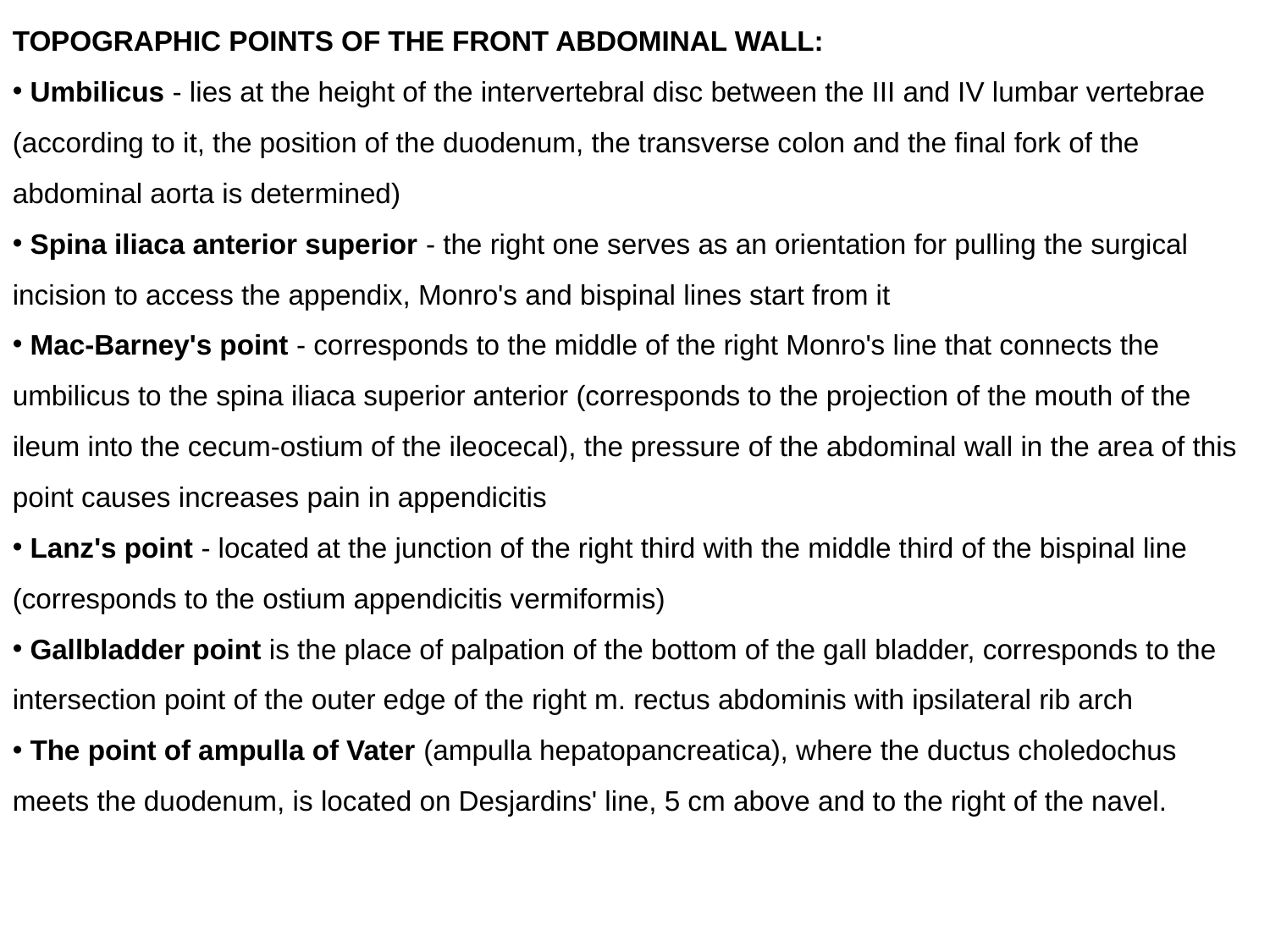

TOPOGRAPHIC POINTS OF THE FRONT ABDOMINAL WALL:
 Umbilicus - lies at the height of the intervertebral disc between the III and IV lumbar vertebrae (according to it, the position of the duodenum, the transverse colon and the final fork of the abdominal aorta is determined)
 Spina iliaca anterior superior - the right one serves as an orientation for pulling the surgical incision to access the appendix, Monro's and bispinal lines start from it
 Mac-Barney's point - corresponds to the middle of the right Monro's line that connects the umbilicus to the spina iliaca superior anterior (corresponds to the projection of the mouth of the ileum into the cecum-ostium of the ileocecal), the pressure of the abdominal wall in the area of this point causes increases pain in appendicitis
 Lanz's point - located at the junction of the right third with the middle third of the bispinal line (corresponds to the ostium appendicitis vermiformis)
 Gallbladder point is the place of palpation of the bottom of the gall bladder, corresponds to the intersection point of the outer edge of the right m. rectus abdominis with ipsilateral rib arch
 The point of ampulla of Vater (ampulla hepatopancreatica), where the ductus choledochus meets the duodenum, is located on Desjardins' line, 5 cm above and to the right of the navel.